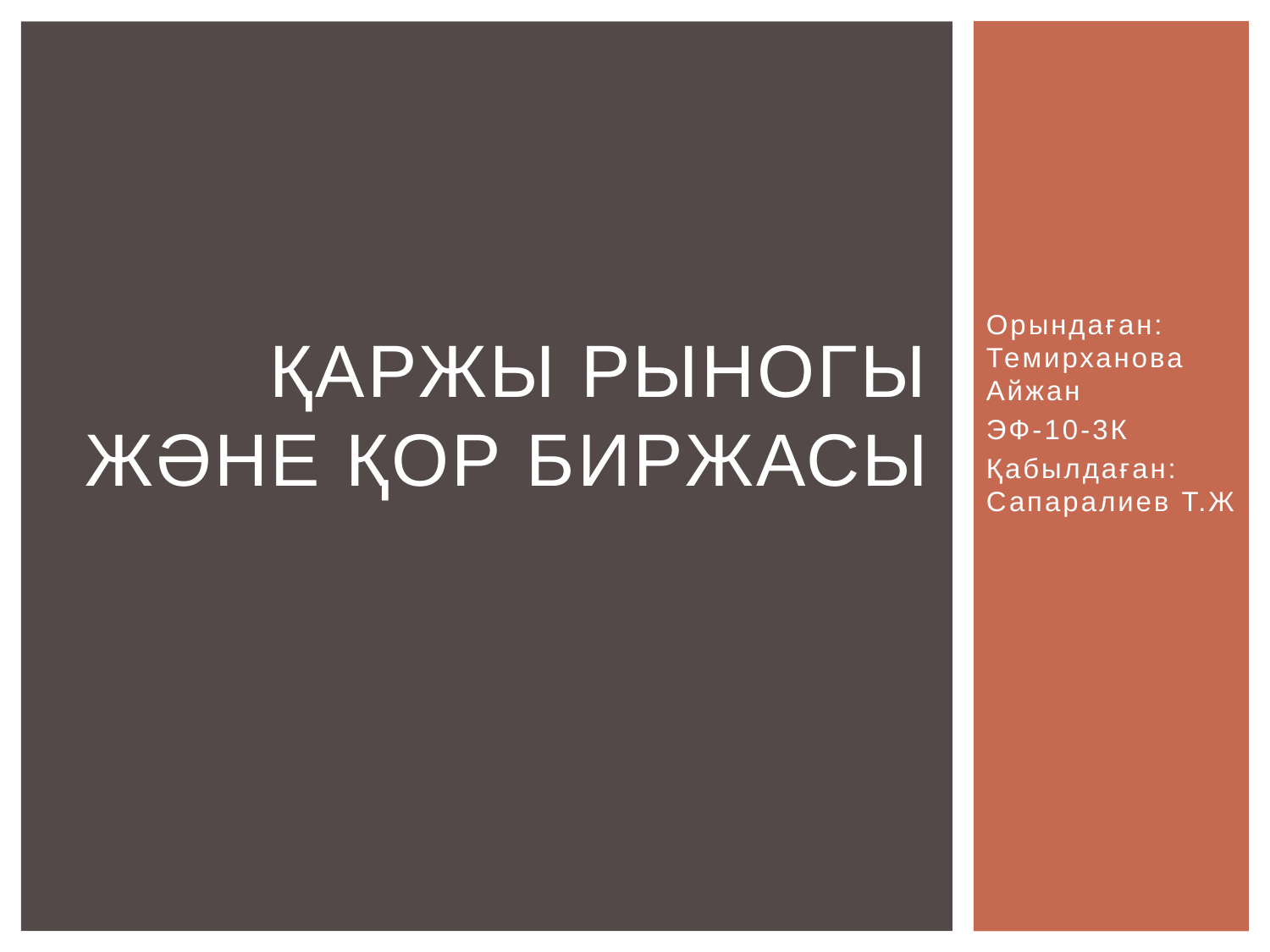

# Қаржы рыногы және қор биржасы
Орындаған: Темирханова Айжан
ЭФ-10-3К
Қабылдаған: Сапаралиев Т.Ж